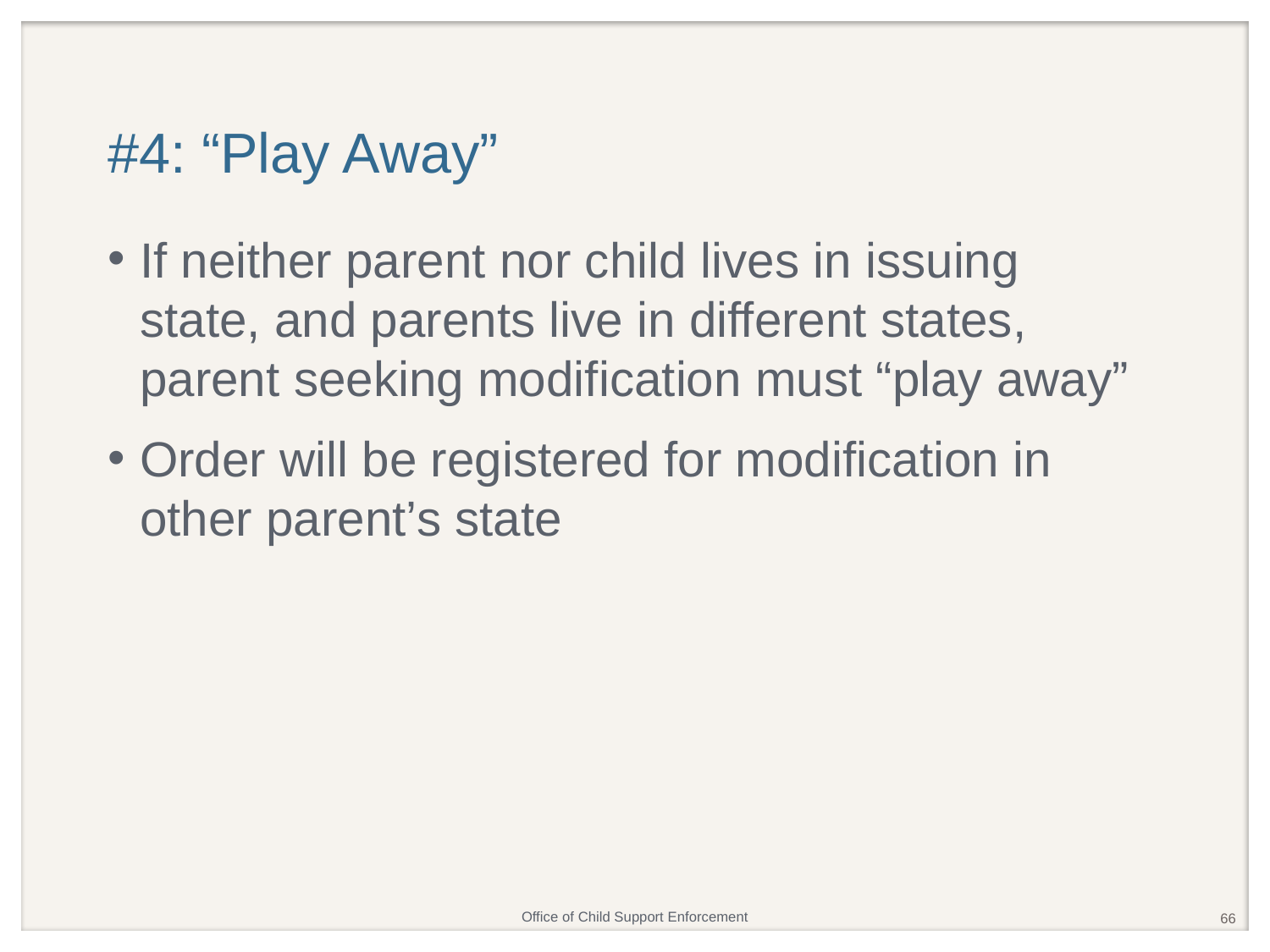

# #4: “Play Away”
If neither parent nor child lives in issuing state, and parents live in different states, parent seeking modification must “play away”
Order will be registered for modification in other parent’s state

66